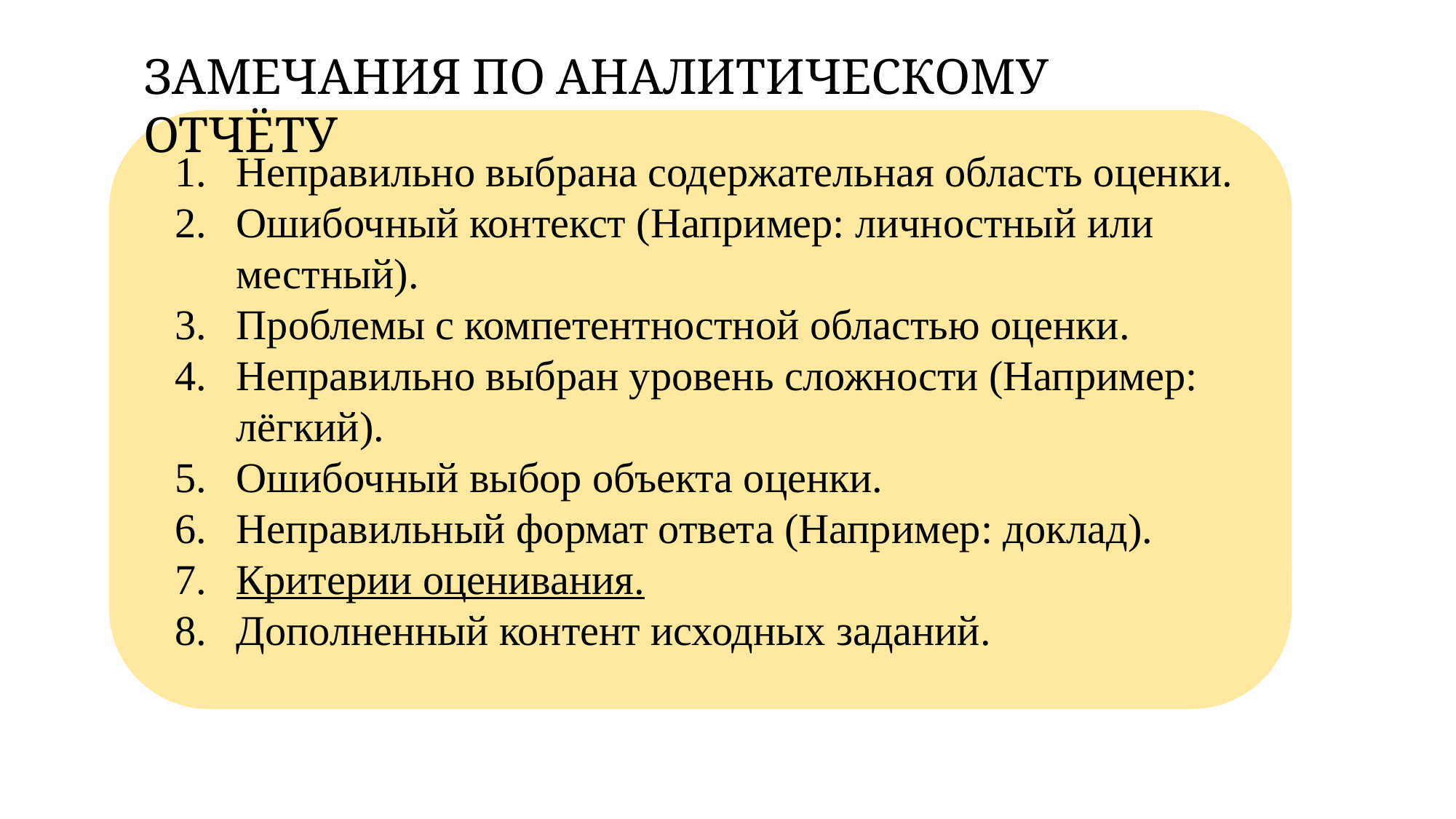

ЗАМЕЧАНИЯ ПО АНАЛИТИЧЕСКОМУ ОТЧЁТУ

Неправильно выбрана содержательная область оценки.
Ошибочный контекст (Например: личностный или местный).
Проблемы с компетентностной областью оценки.
Неправильно выбран уровень сложности (Например: лёгкий).
Ошибочный выбор объекта оценки.
Неправильный формат ответа (Например: доклад).
Критерии оценивания.
Дополненный контент исходных заданий.